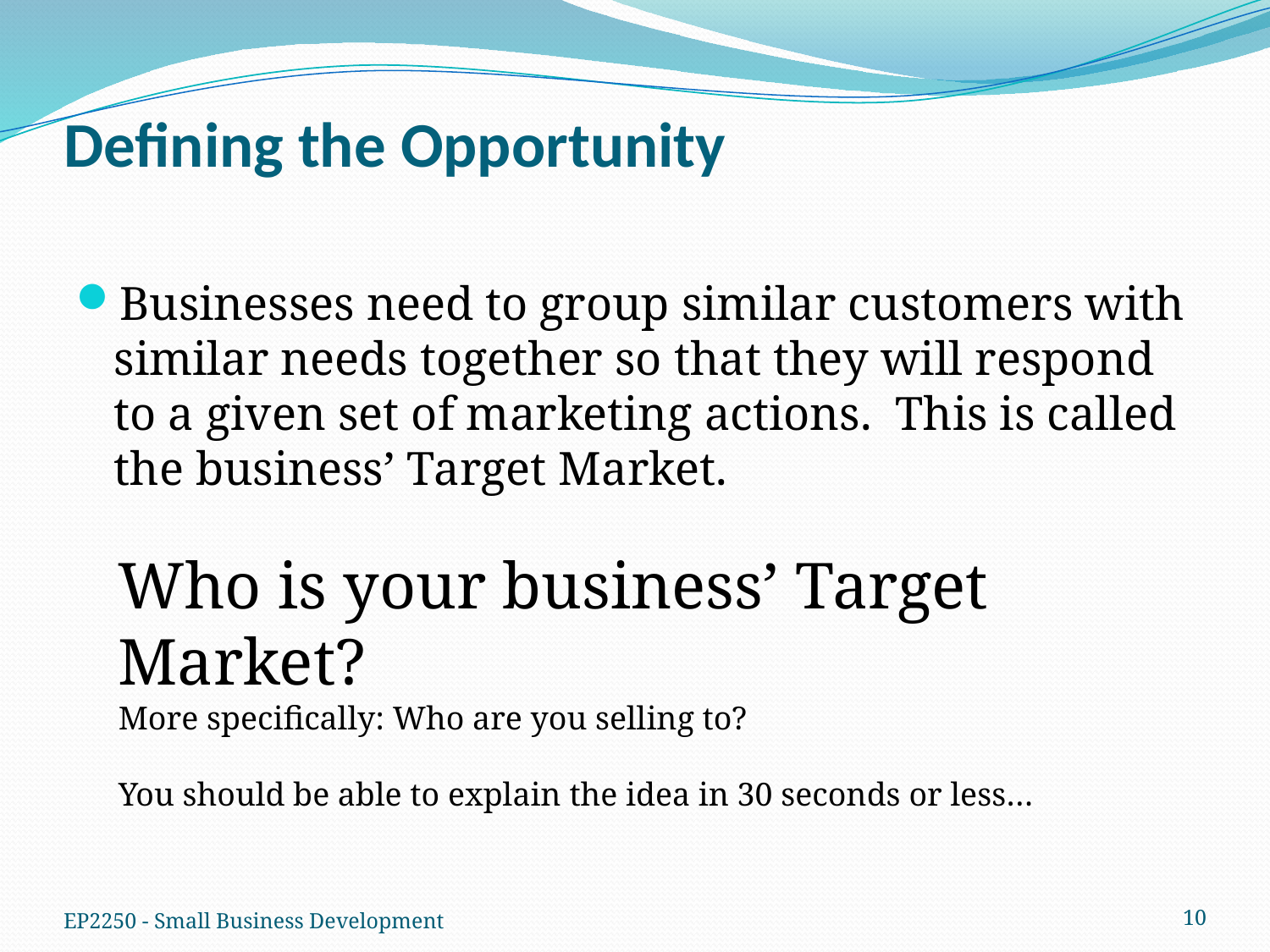

# Defining the Opportunity
Businesses need to group similar customers with similar needs together so that they will respond to a given set of marketing actions.  This is called the business’ Target Market.
Who is your business’ Target Market?
More specifically: Who are you selling to?

You should be able to explain the idea in 30 seconds or less…
EP2250 - Small Business Development
10